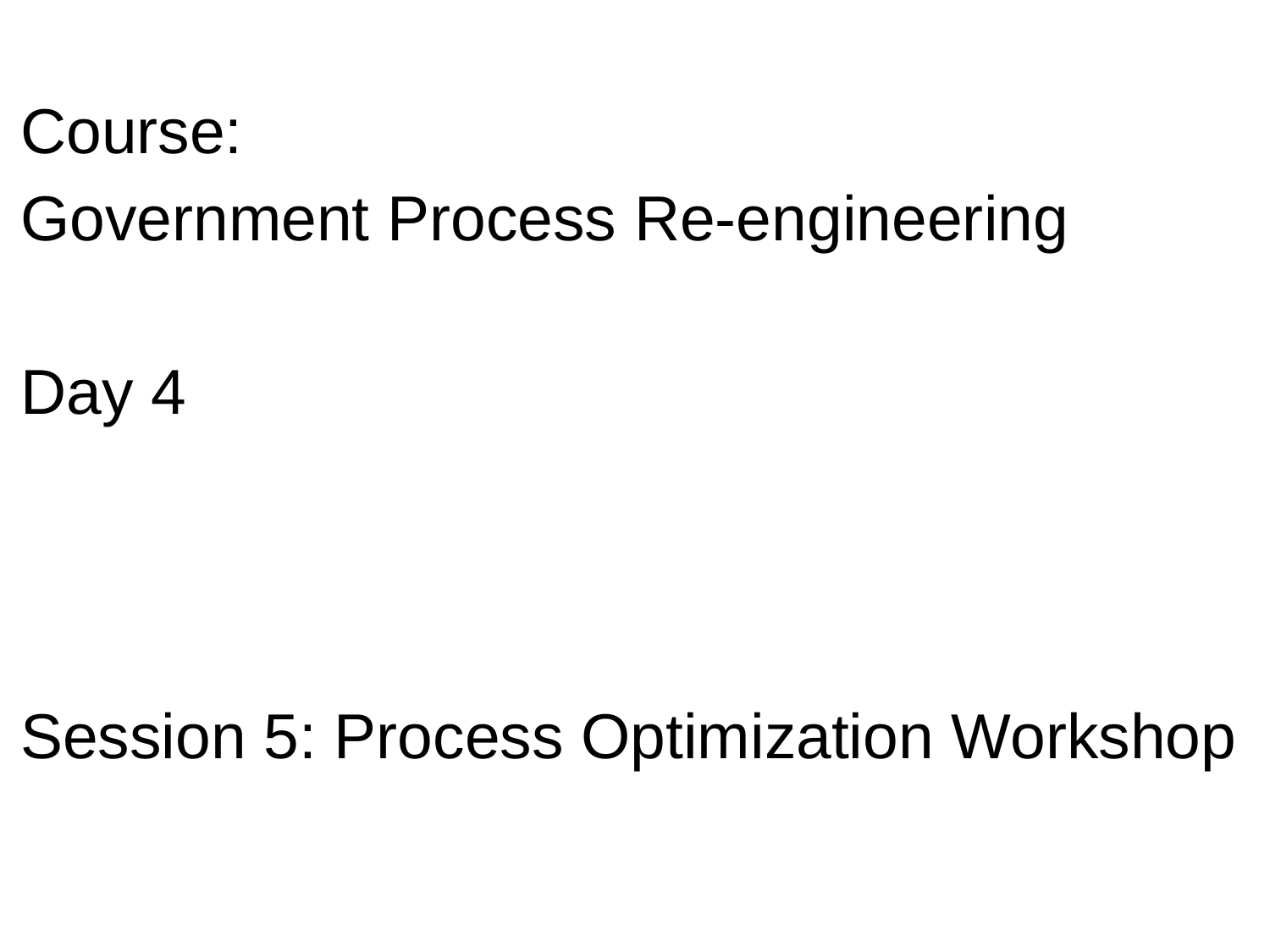

Course:
Government Process Re-engineering

Day 4
Session 5: Process Optimization Workshop